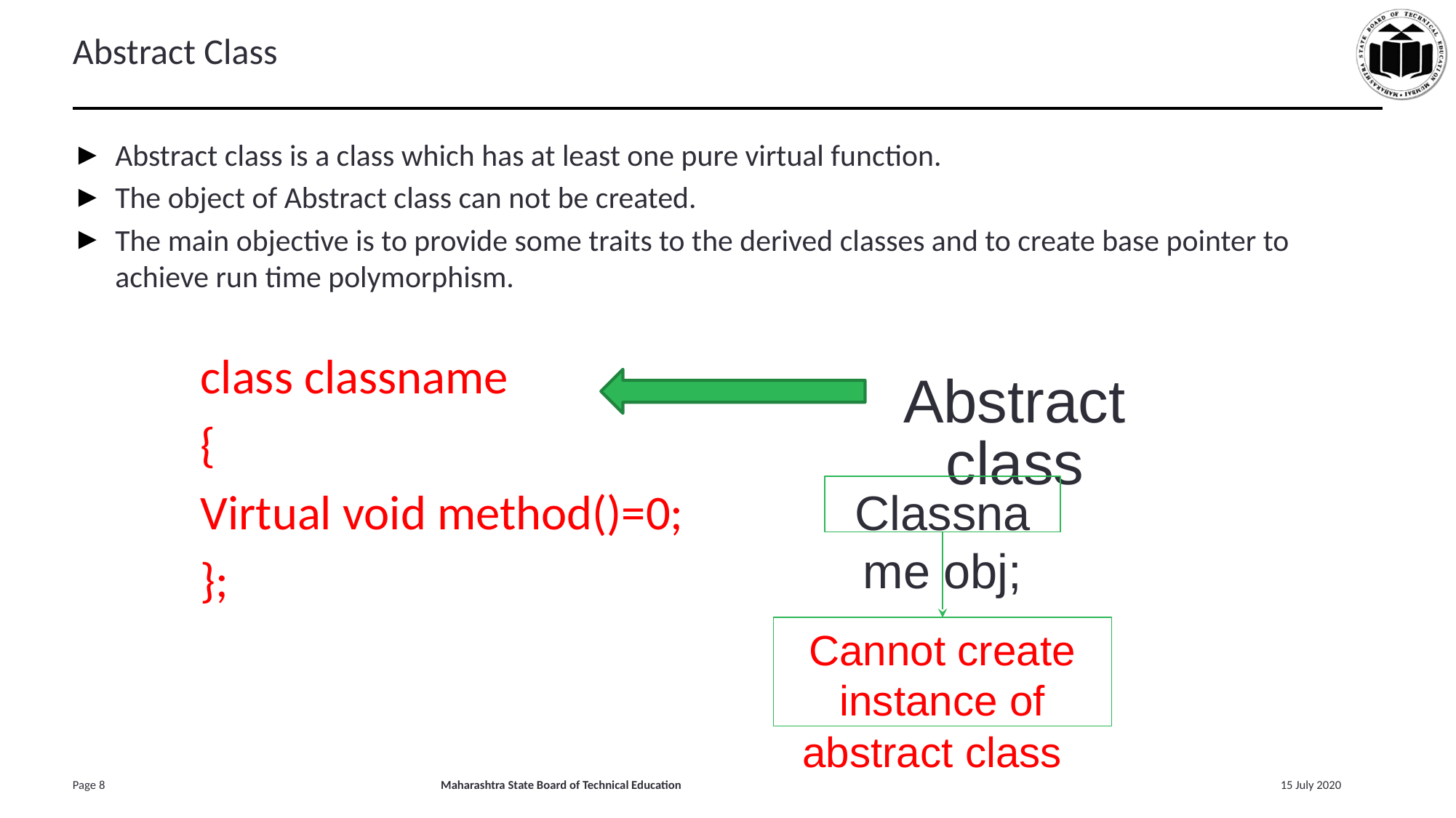

# Abstract Class
Abstract class is a class which has at least one pure virtual function.
The object of Abstract class can not be created.
The main objective is to provide some traits to the derived classes and to create base pointer to achieve run time polymorphism.

class classname
{
Virtual void method()=0;
};

Abstract class
Classname obj;
Cannot create instance of abstract classof